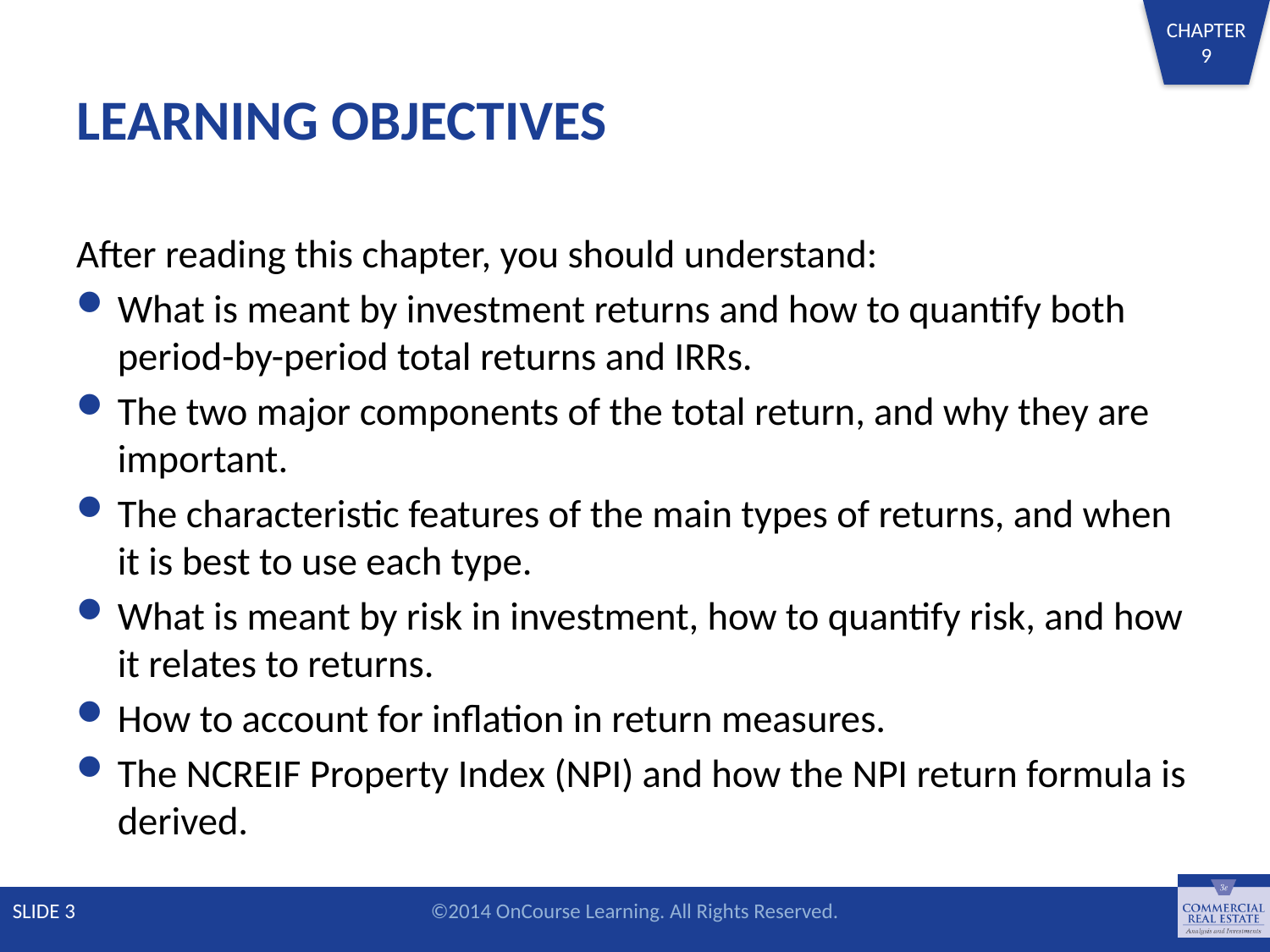

# LEARNING OBJECTIVES
After reading this chapter, you should understand:
What is meant by investment returns and how to quantify both period-by-period total returns and IRRs.
The two major components of the total return, and why they are important.
The characteristic features of the main types of returns, and when it is best to use each type.
What is meant by risk in investment, how to quantify risk, and how it relates to returns.
How to account for inflation in return measures.
The NCREIF Property Index (NPI) and how the NPI return formula is derived.
SLIDE 3